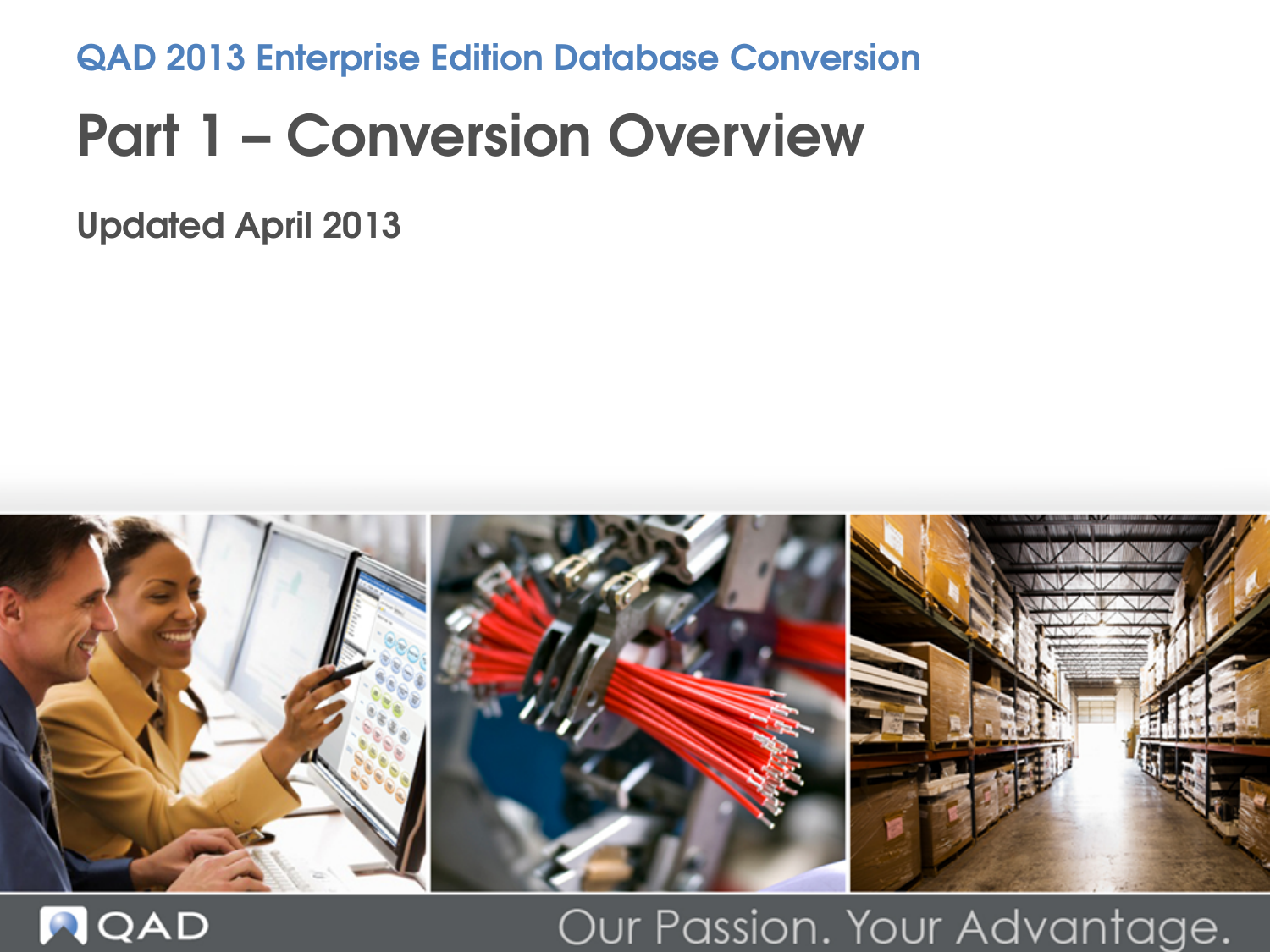

QAD 2013 Enterprise Edition Database Conversion
# Part 1 – Conversion Overview
Updated April 2013